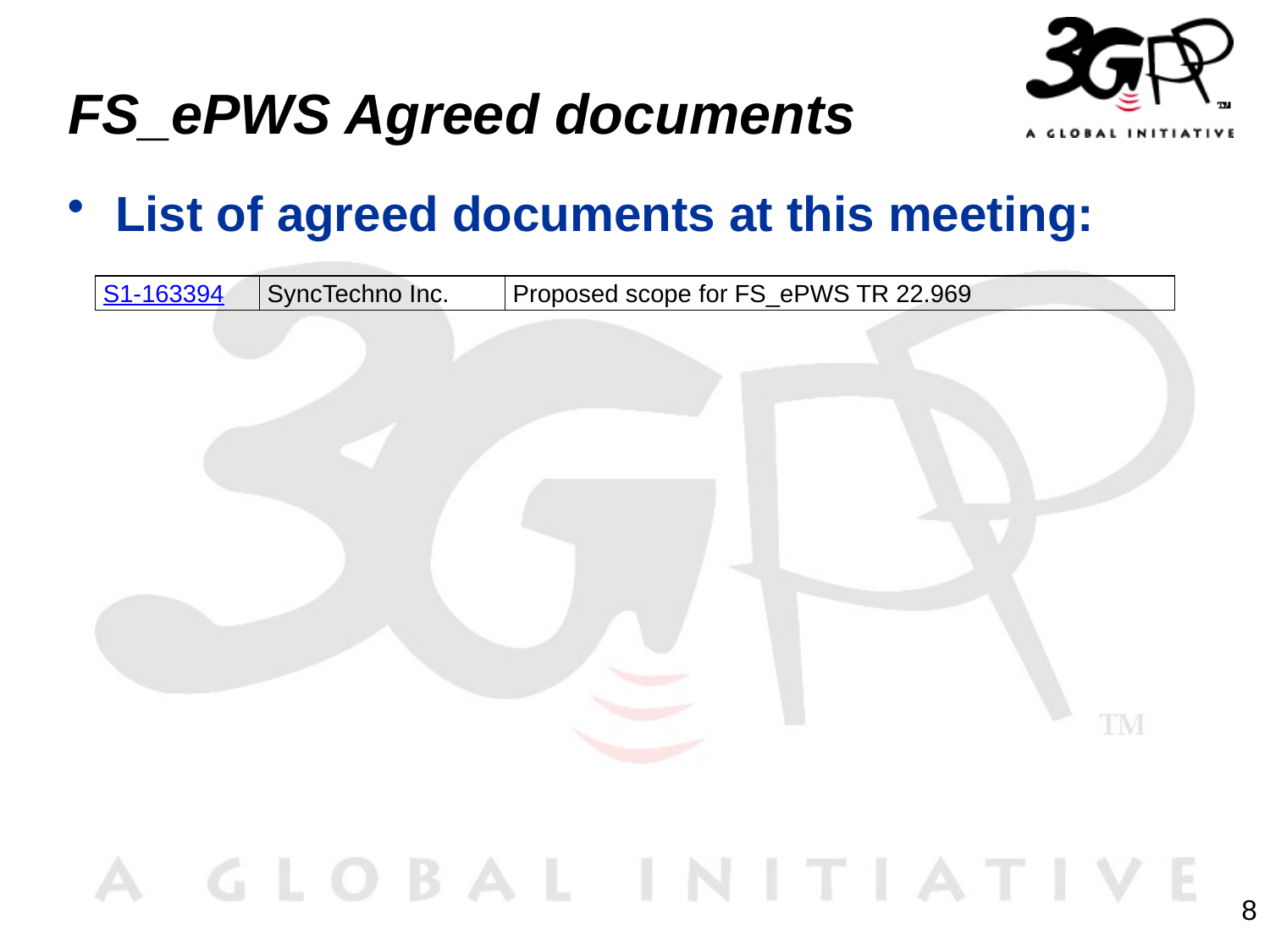

# FS_ePWS Agreed documents
List of agreed documents at this meeting:

| S1-163394 | SyncTechno Inc. | Proposed scope for FS\_ePWS TR 22.969 |
| --- | --- | --- |
8